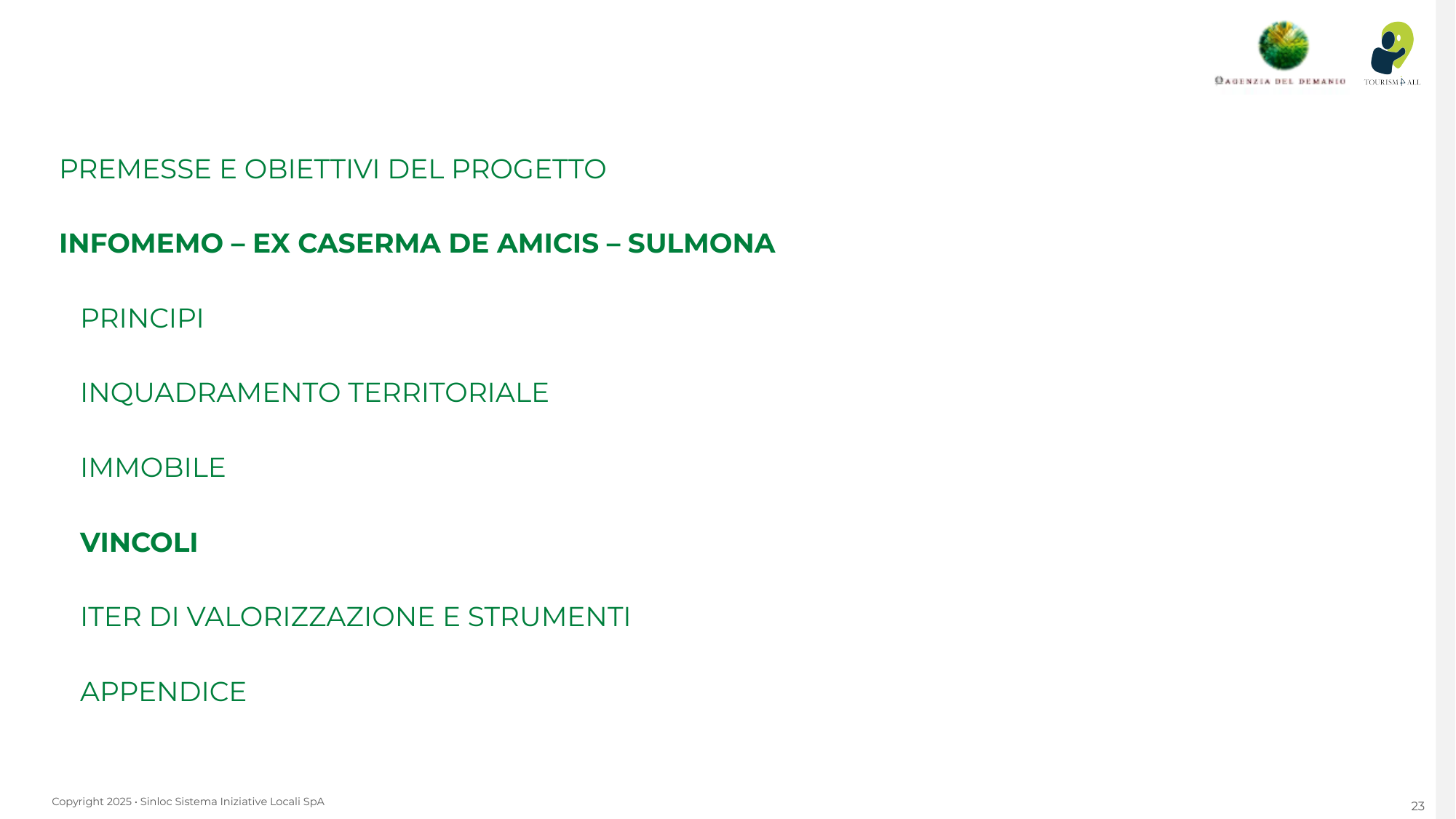

PREMESSE E OBIETTIVI DEL PROGETTO
INFOMEMO – EX CASERMA DE AMICIS – SULMONA
   PRINCIPI
   INQUADRAMENTO TERRITORIALE
   IMMOBILE
   VINCOLI
   ITER DI VALORIZZAZIONE E STRUMENTI
   APPENDICE